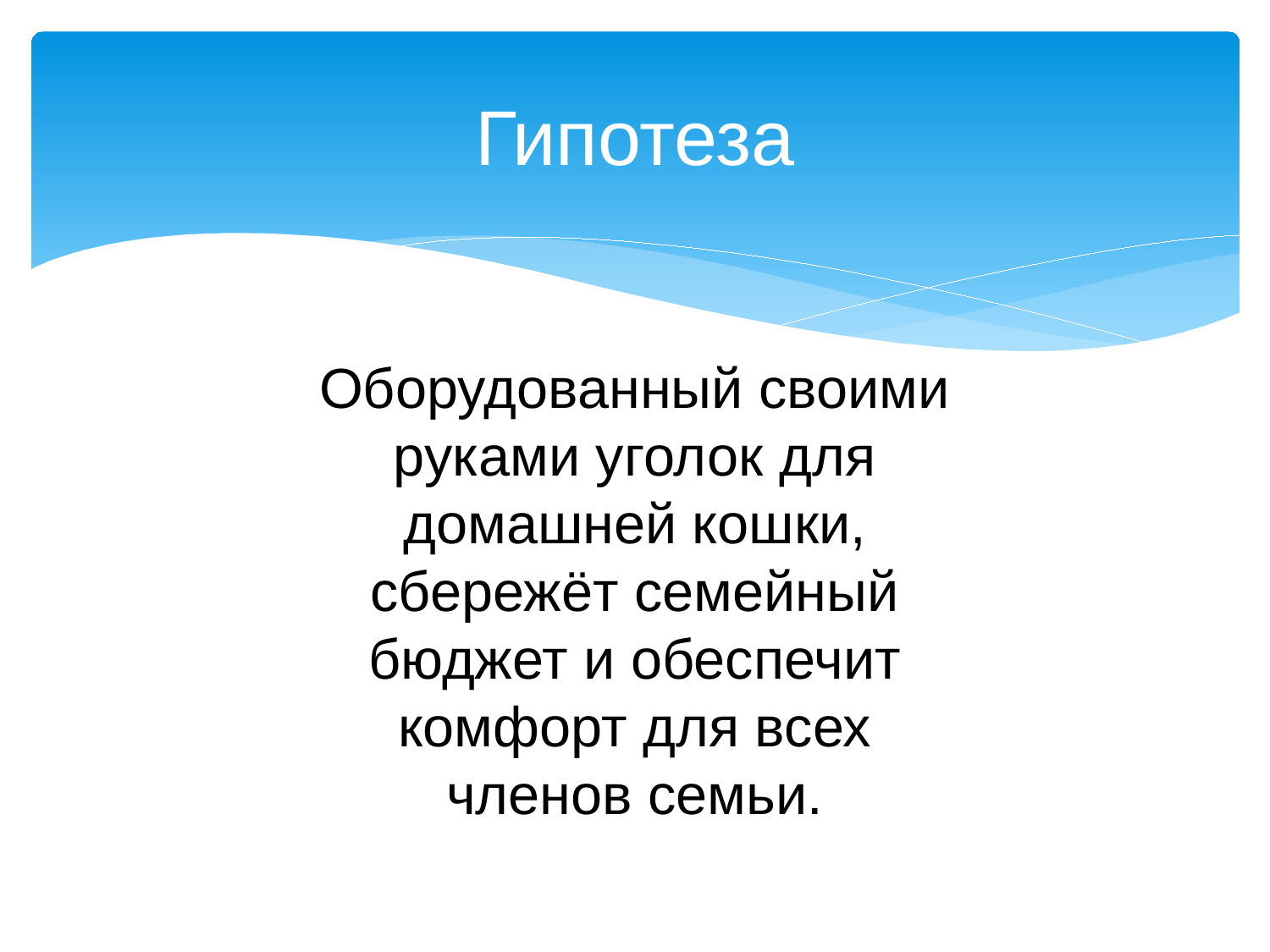

# Гипотеза
Оборудованный своими руками уголок для домашней кошки, сбережёт семейный бюджет и обеспечит комфорт для всех членов семьи.